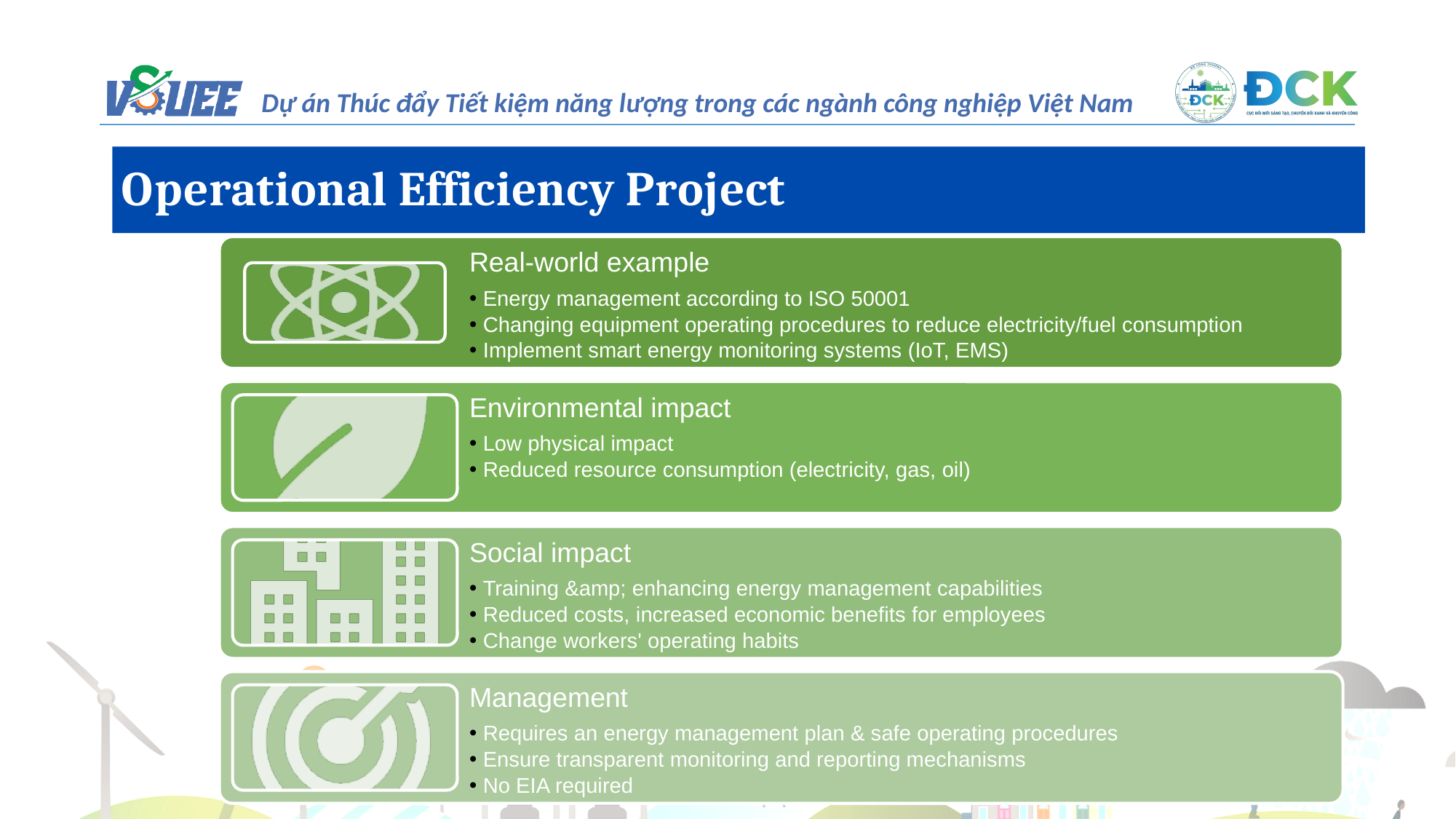

Operational Efficiency Project
Real-world example
Energy management according to ISO 50001
Changing equipment operating procedures to reduce electricity/fuel consumption
Implement smart energy monitoring systems (IoT, EMS)
Environmental impact
Low physical impact
Reduced resource consumption (electricity, gas, oil)
Social impact
Training &amp; enhancing energy management capabilities
Reduced costs, increased economic benefits for employees
Change workers' operating habits
Management
Requires an energy management plan & safe operating procedures
Ensure transparent monitoring and reporting mechanisms
No EIA required
47